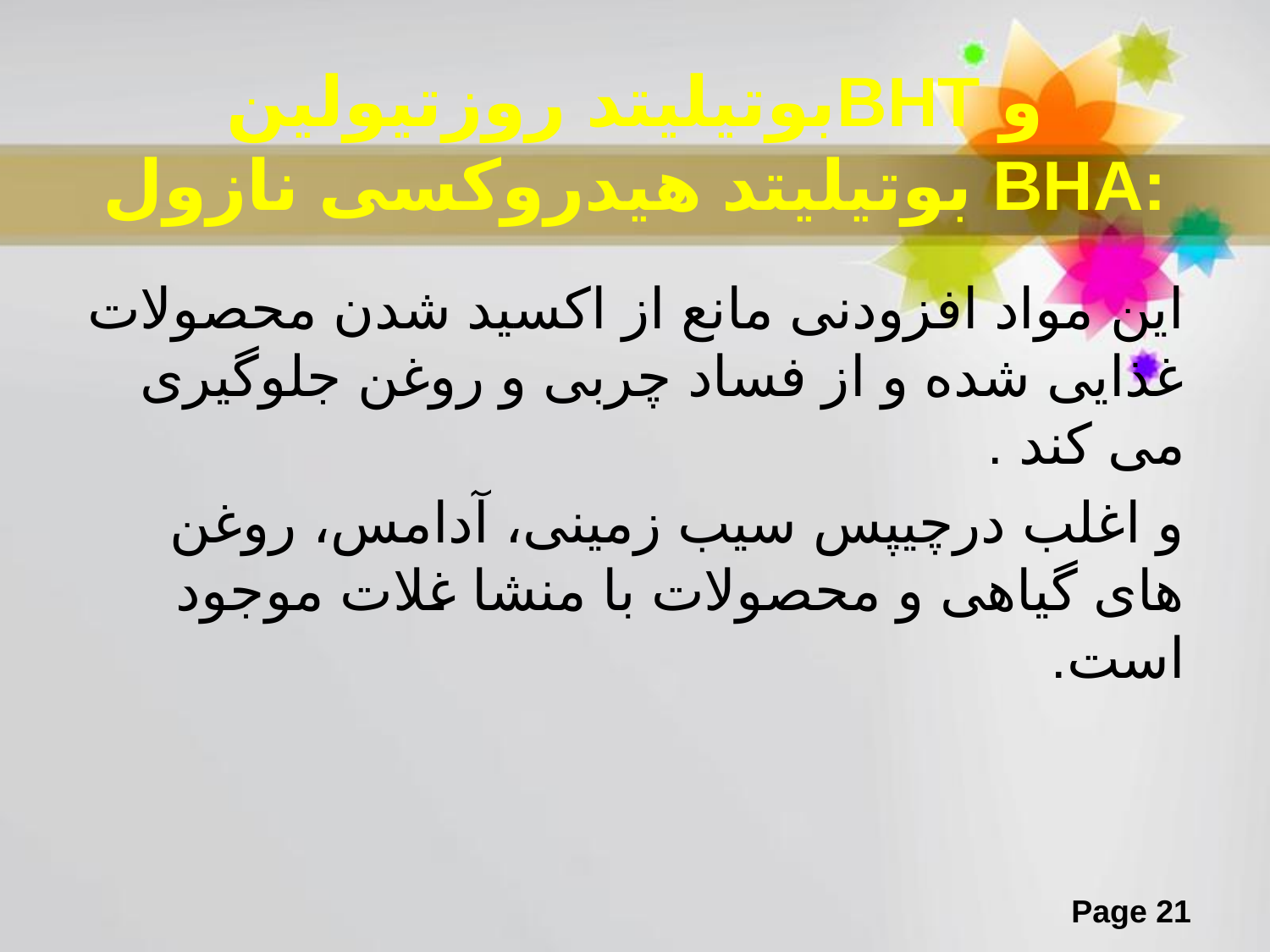

# و BHTبوتیلیتد روزتیولین :BHA بوتیلیتد هیدروکسی نازول
این مواد افزودنی مانع از اکسید شدن محصولات غذایی شده و از فساد چربی و روغن جلوگیری می کند .
و اغلب درچیپس سیب زمینی، آدامس، روغن های گیاهی و محصولات با منشا غلات موجود است.